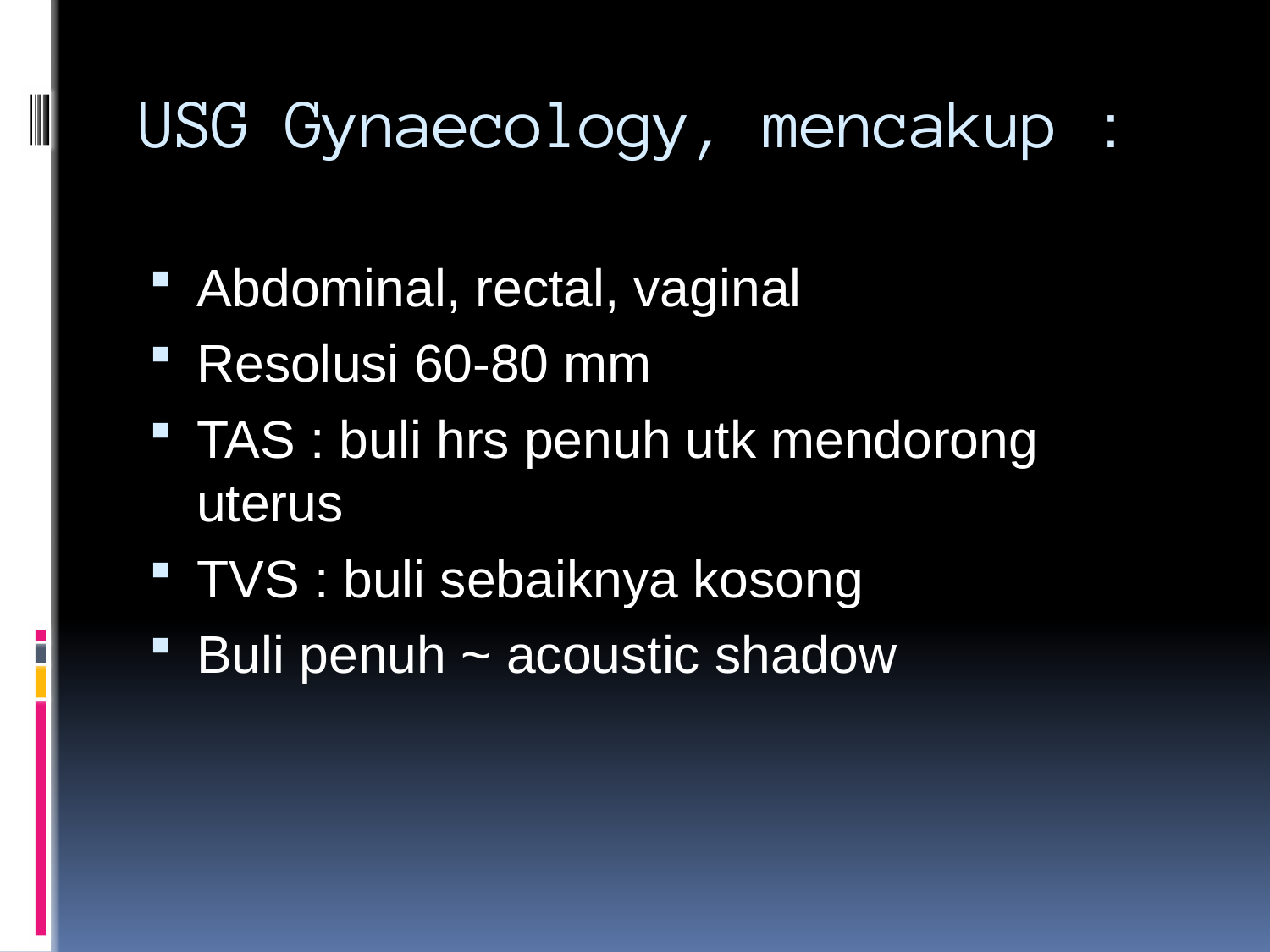

# USG Gynaecology, mencakup :
Abdominal, rectal, vaginal
Resolusi 60-80 mm
TAS : buli hrs penuh utk mendorong uterus
TVS : buli sebaiknya kosong
Buli penuh ~ acoustic shadow